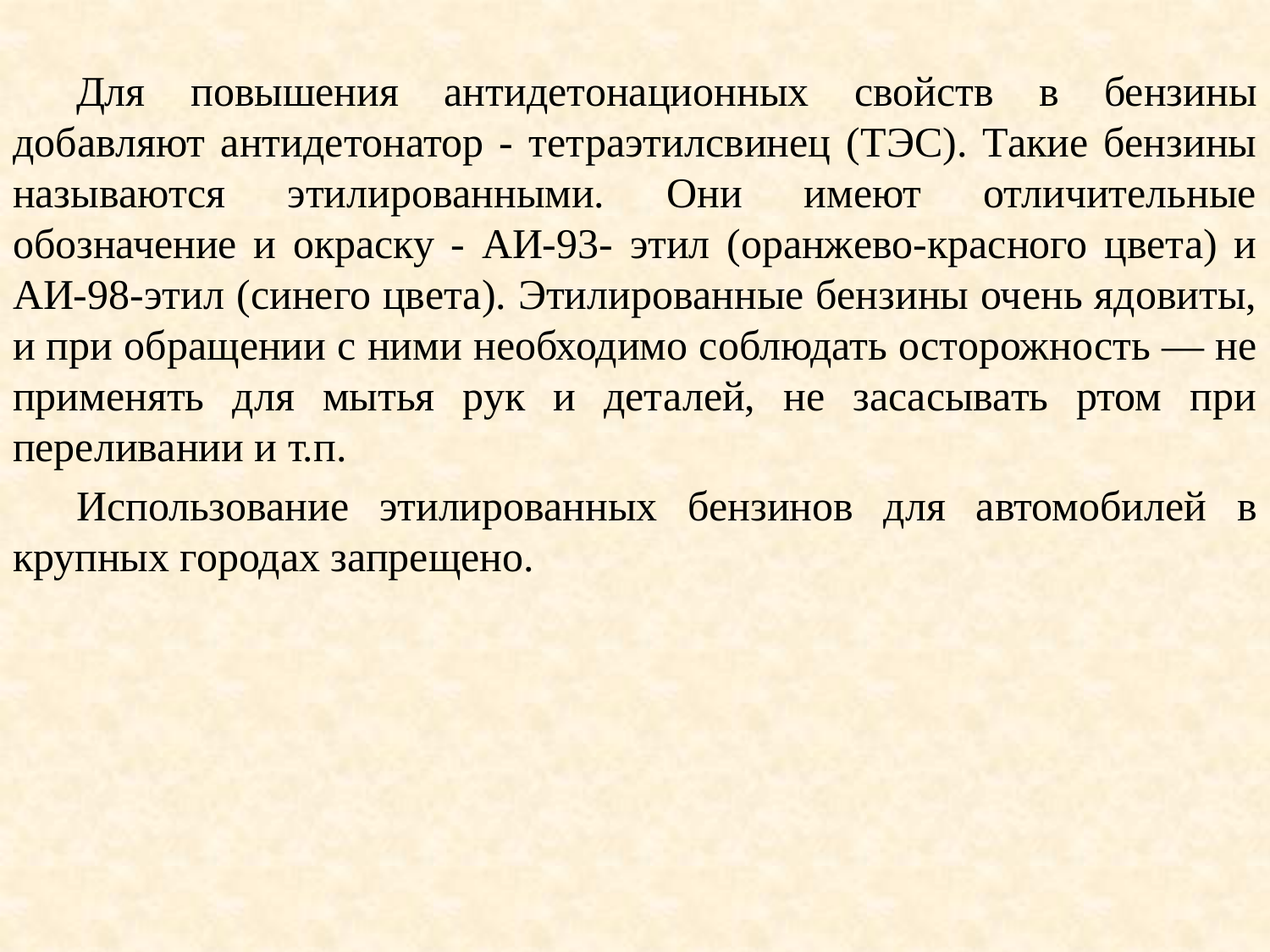

Для повышения антидетонационных свойств в бензины добавляют антидетонатор - тетраэтилсвинец (ТЭС). Такие бензины называются этилированными. Они имеют отличительные обозначение и окраску - АИ-93- этил (оранжево-красного цвета) и АИ-98-этил (синего цвета). Этилированные бензины очень ядовиты, и при обращении с ними необходимо соблюдать осторожность — не применять для мытья рук и деталей, не засасывать ртом при переливании и т.п.
Использование этилированных бензинов для автомобилей в крупных городах запрещено.